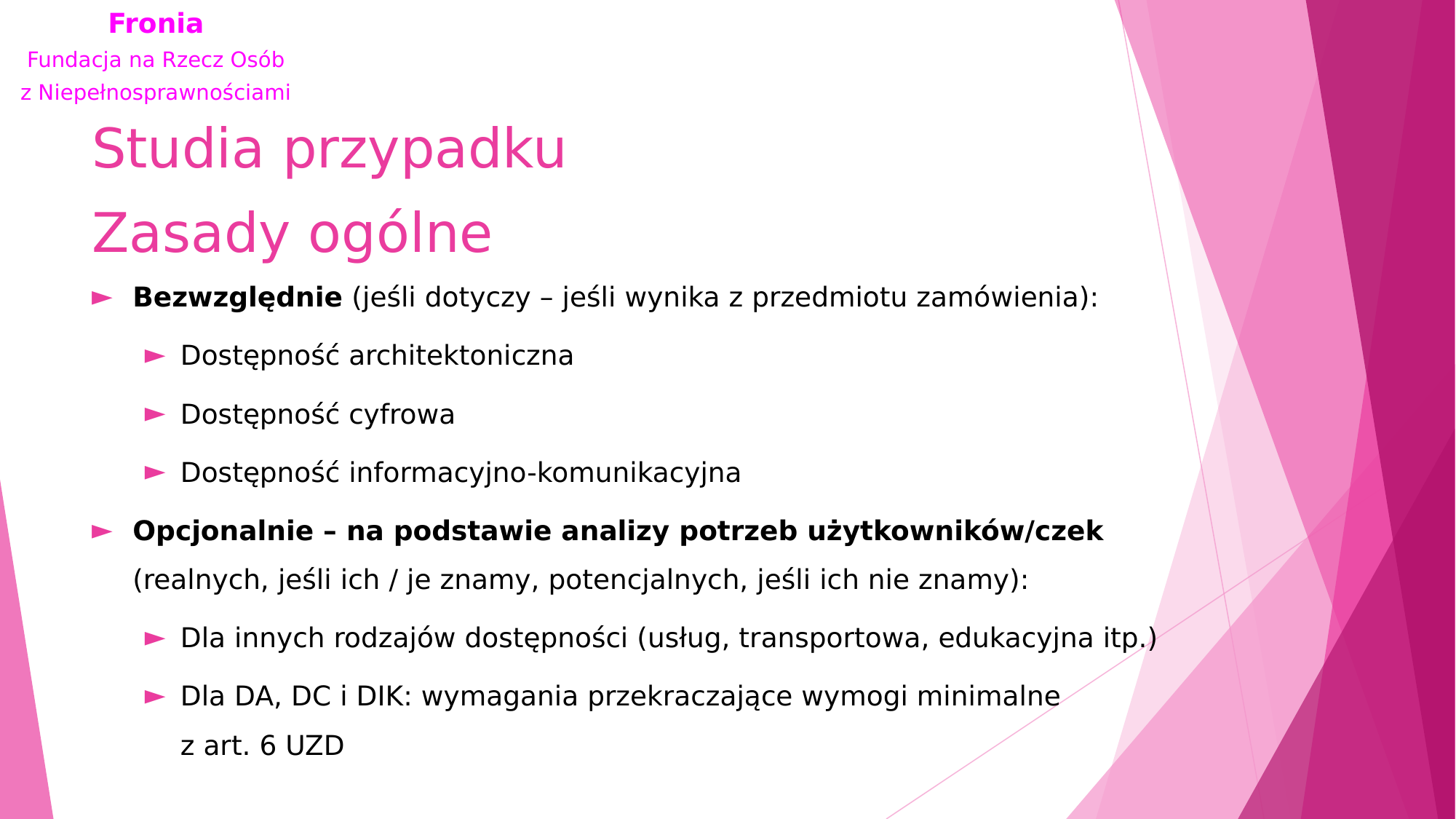

# Studia przypadku Zasady ogólne
Bezwzględnie (jeśli dotyczy – jeśli wynika z przedmiotu zamówienia):
Dostępność architektoniczna
Dostępność cyfrowa
Dostępność informacyjno-komunikacyjna
Opcjonalnie – na podstawie analizy potrzeb użytkowników/czek (realnych, jeśli ich / je znamy, potencjalnych, jeśli ich nie znamy):
Dla innych rodzajów dostępności (usług, transportowa, edukacyjna itp.)
Dla DA, DC i DIK: wymagania przekraczające wymogi minimalne z art. 6 UZD